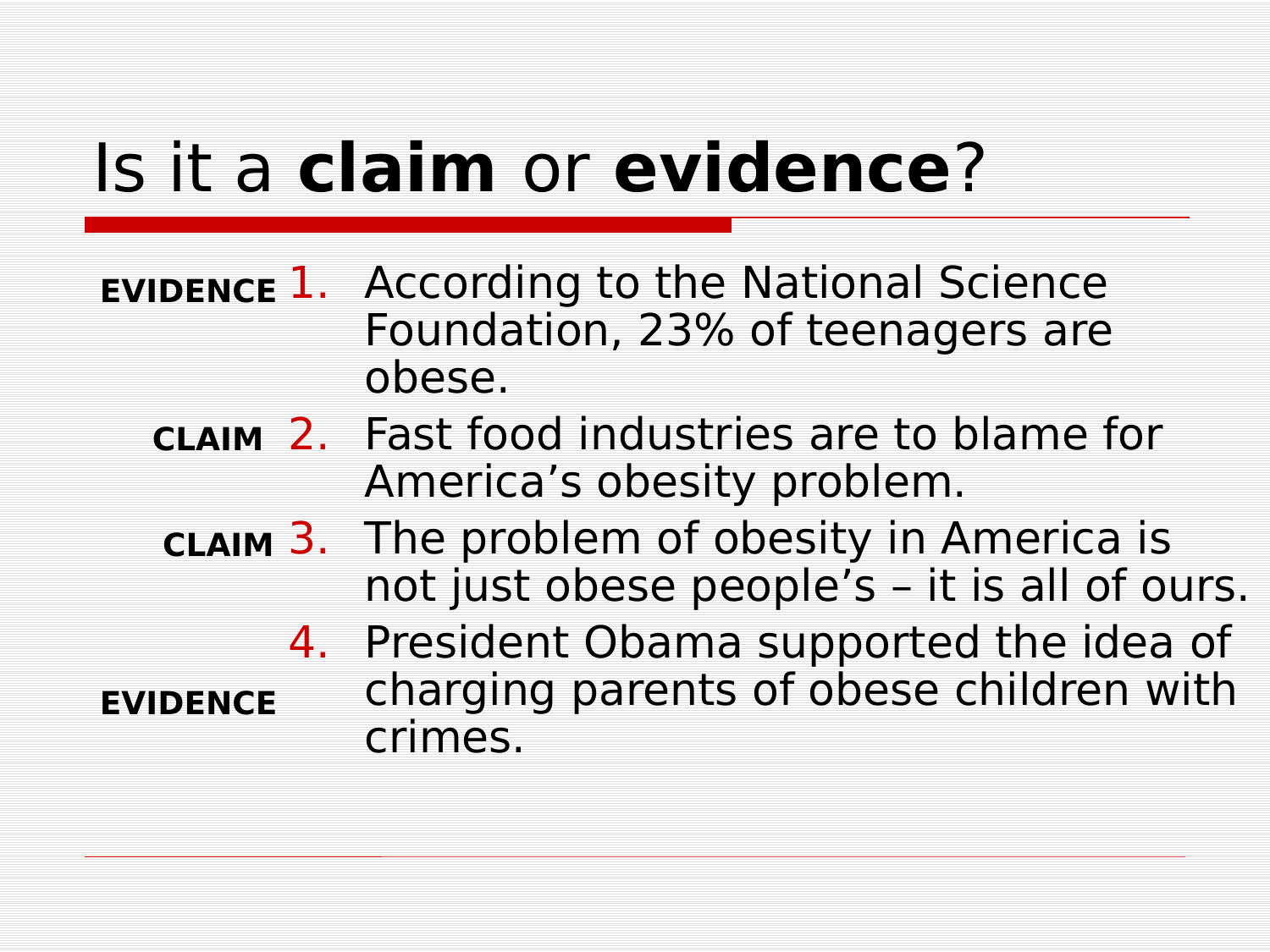

# Is it a claim or evidence?
According to the National Science Foundation, 23% of teenagers are obese.
Fast food industries are to blame for America’s obesity problem.
The problem of obesity in America is not just obese people’s – it is all of ours.
President Obama supported the idea of charging parents of obese children with crimes.

EVIDENCE
CLAIM
CLAIM
EVIDENCE